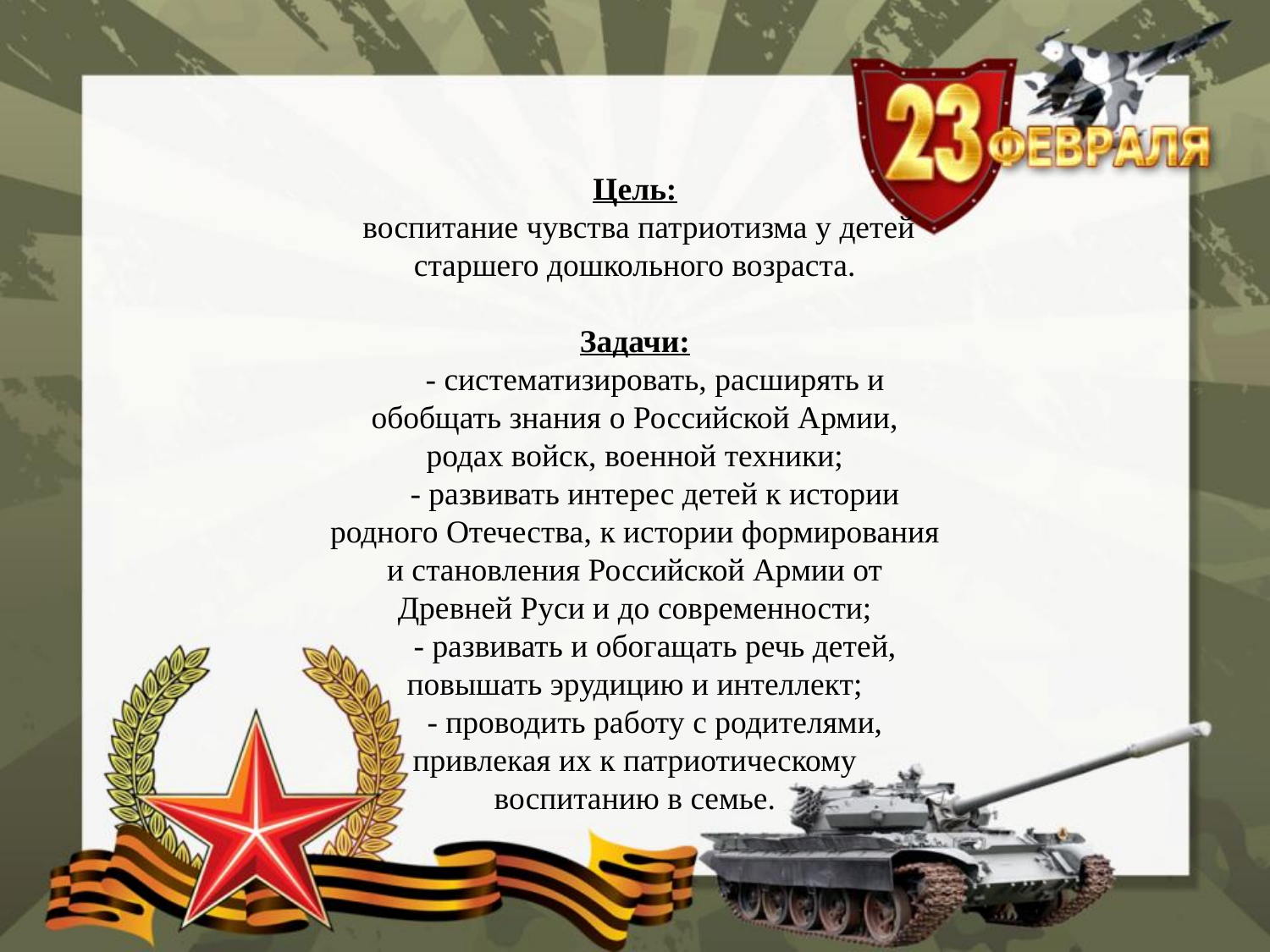

Цель:
 воспитание чувства патриотизма у детей старшего дошкольного возраста.

Задачи:
     - систематизировать, расширять и обобщать знания о Российской Армии, родах войск, военной техники;
     - развивать интерес детей к истории родного Отечества, к истории формирования и становления Российской Армии от Древней Руси и до современности;
     - развивать и обогащать речь детей, повышать эрудицию и интеллект;
     - проводить работу с родителями, привлекая их к патриотическому воспитанию в семье.